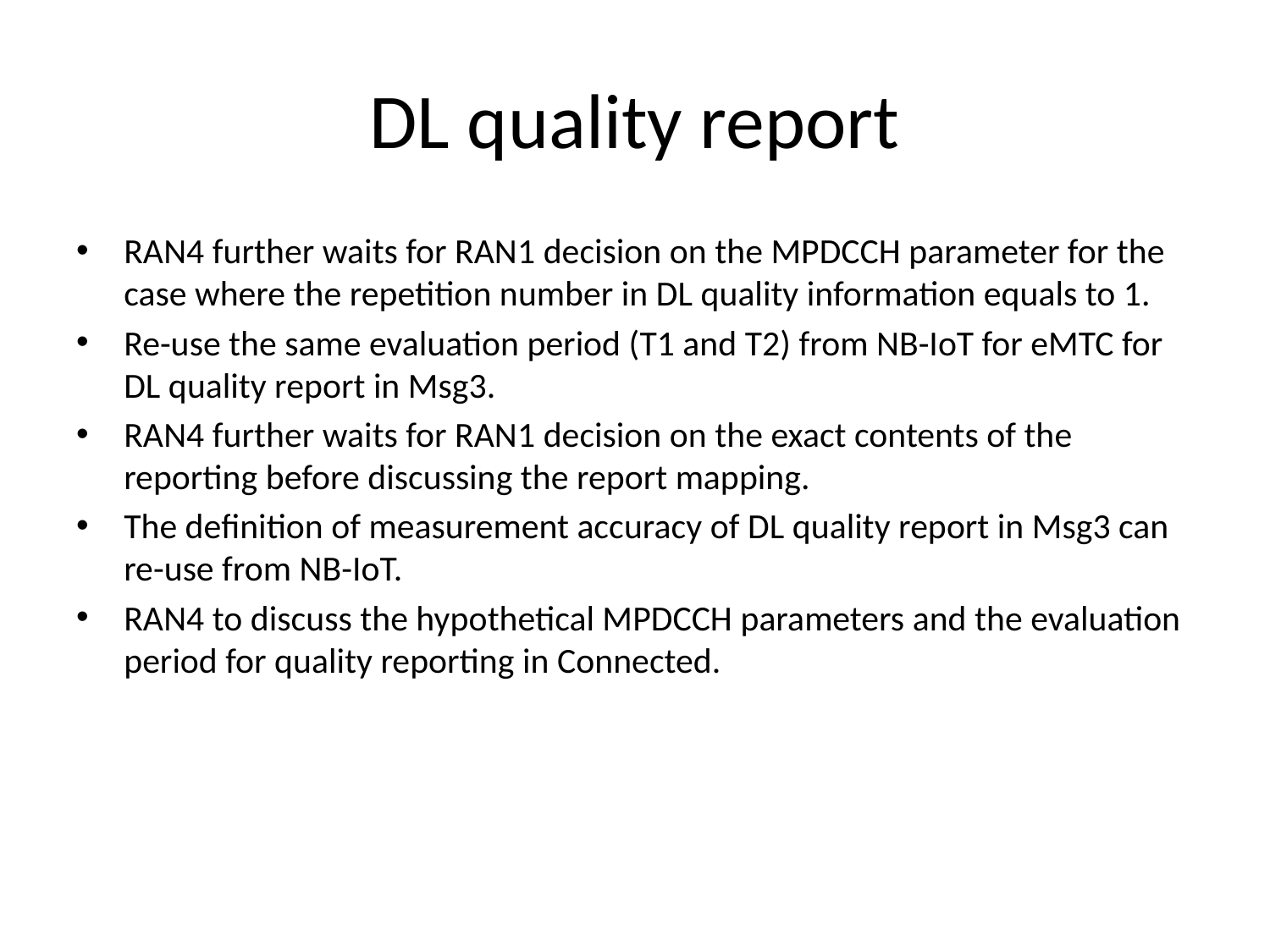

# DL quality report
RAN4 further waits for RAN1 decision on the MPDCCH parameter for the case where the repetition number in DL quality information equals to 1.
Re-use the same evaluation period (T1 and T2) from NB-IoT for eMTC for DL quality report in Msg3.
RAN4 further waits for RAN1 decision on the exact contents of the reporting before discussing the report mapping.
The definition of measurement accuracy of DL quality report in Msg3 can re-use from NB-IoT.
RAN4 to discuss the hypothetical MPDCCH parameters and the evaluation period for quality reporting in Connected.